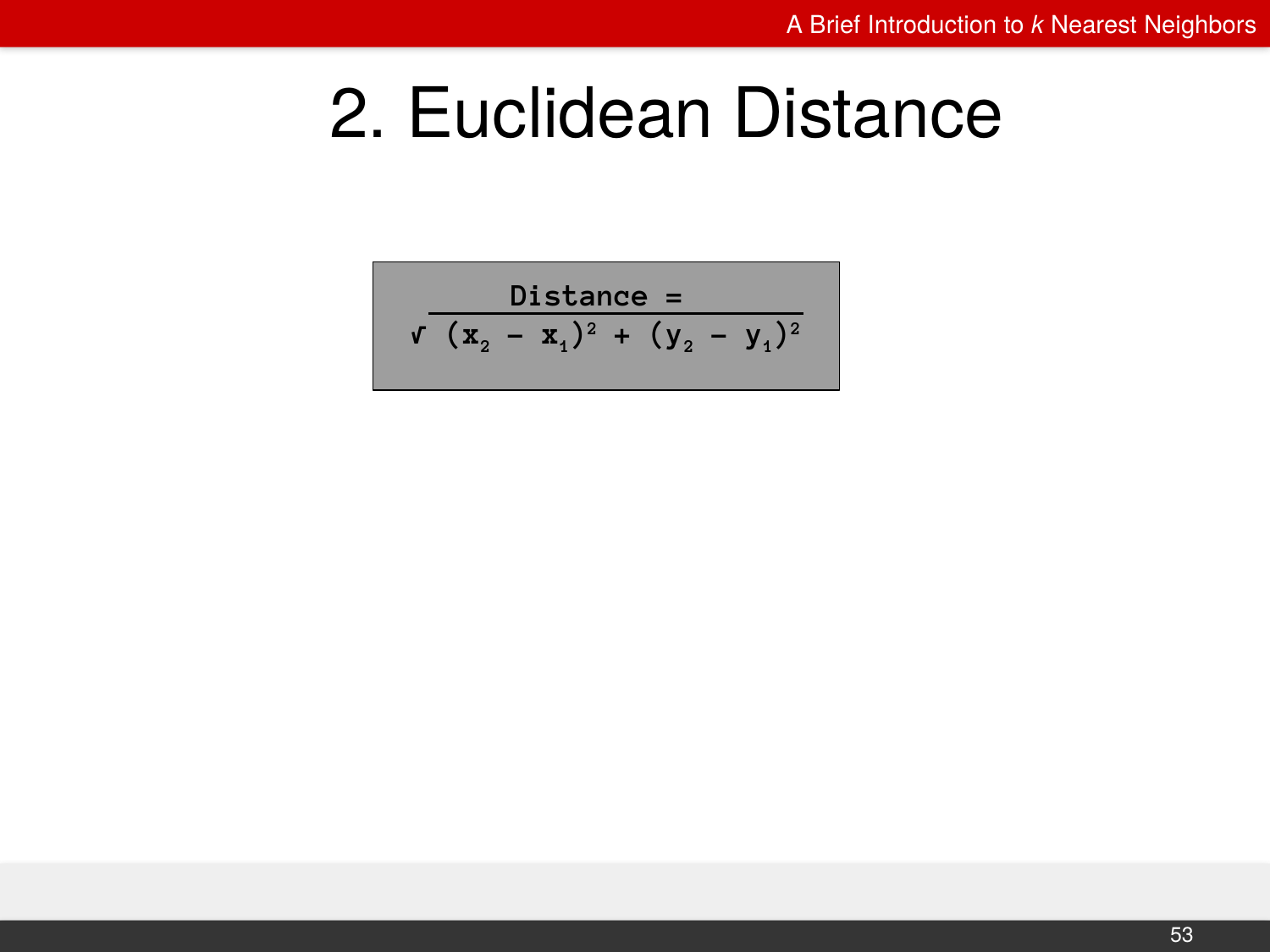

# 2. Euclidean Distance
Distance =
√ (x2 - x1)2 + (y2 - y1)2
53